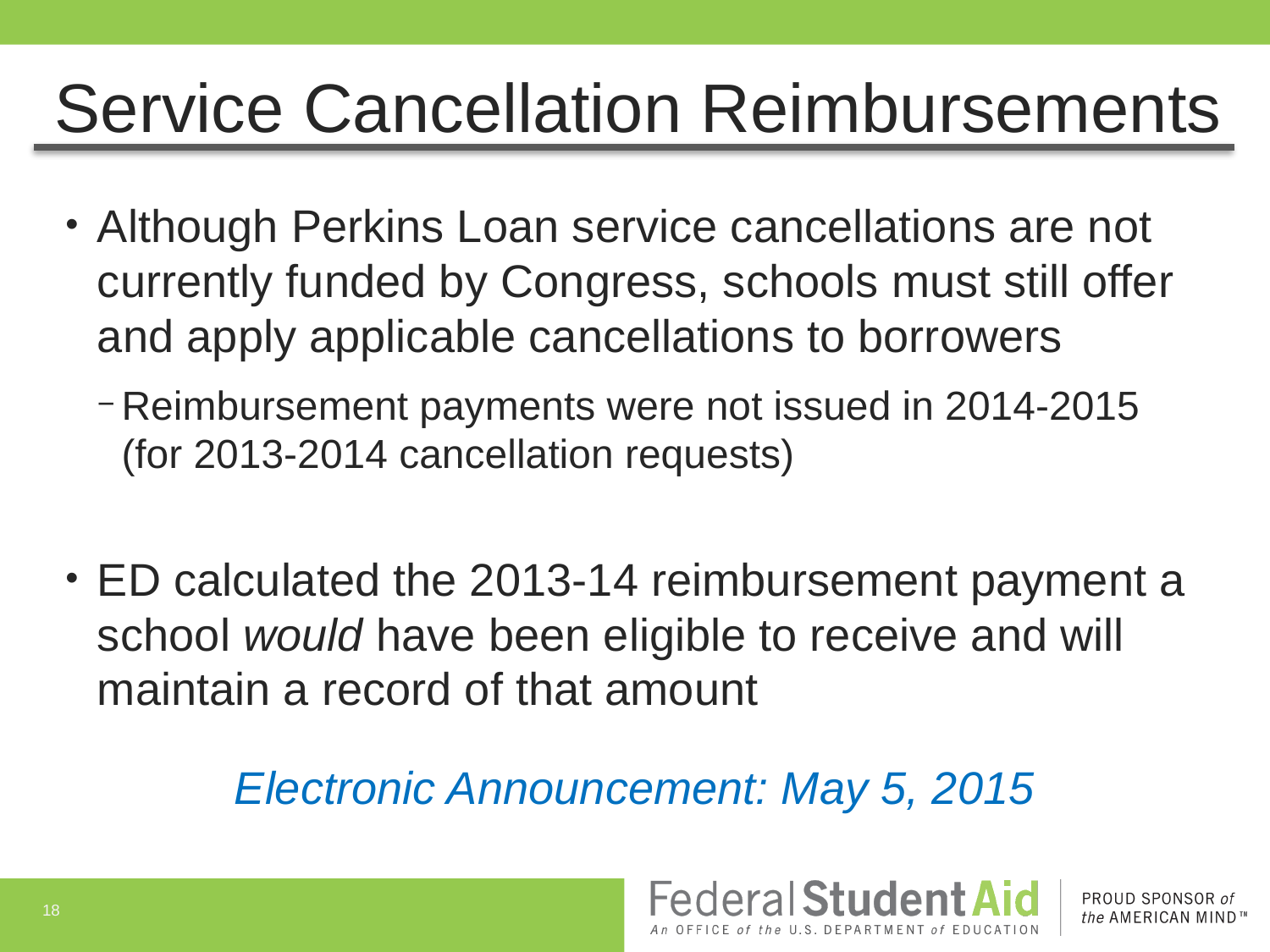

# Service Cancellation Reimbursements
Although Perkins Loan service cancellations are not currently funded by Congress, schools must still offer and apply applicable cancellations to borrowers

Reimbursement payments were not issued in 2014-2015
(for 2013-2014 cancellation requests)

ED calculated the 2013-14 reimbursement payment a school would have been eligible to receive and will maintain a record of that amount

Electronic Announcement: May 5, 2015

18